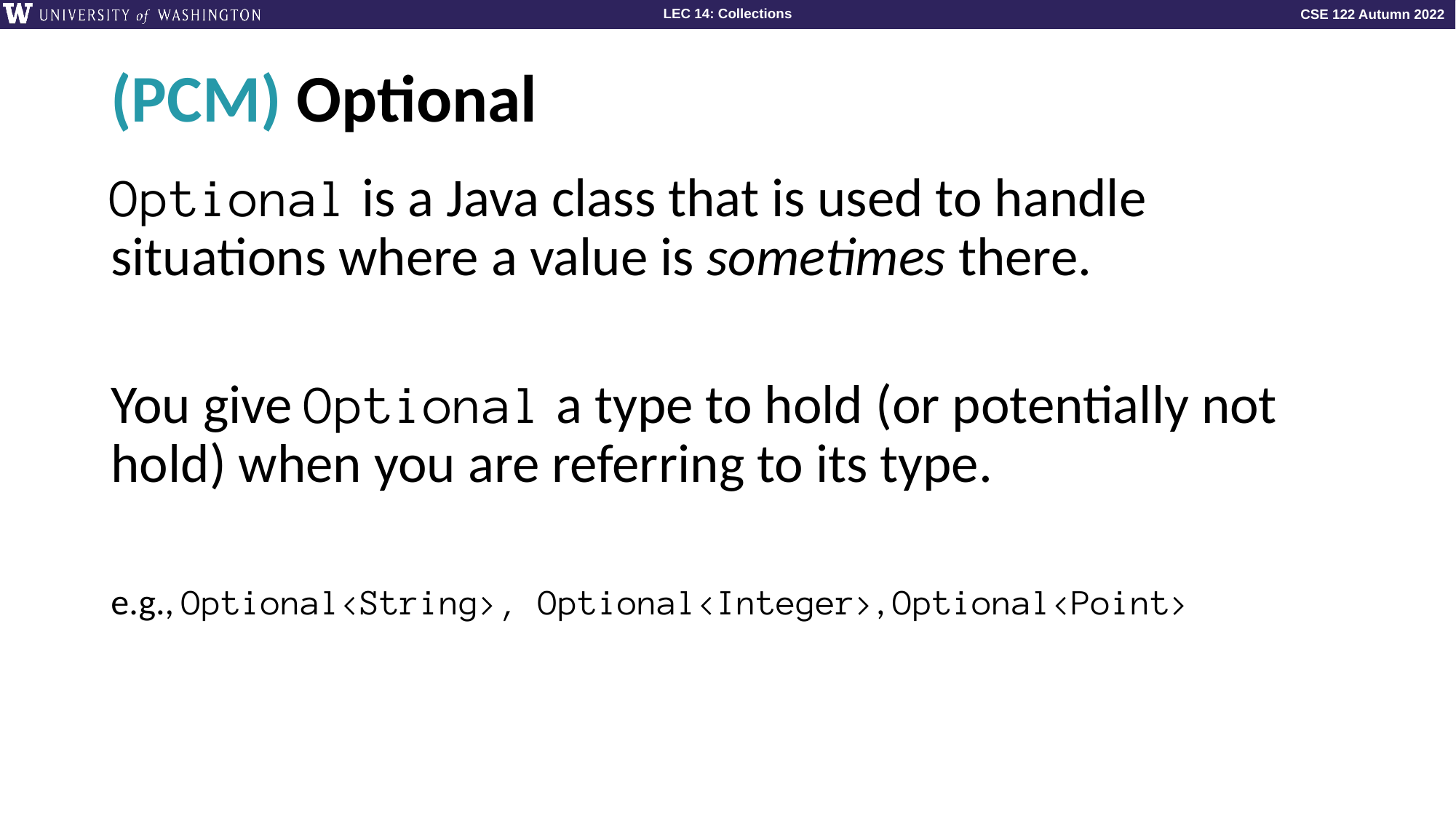

# (PCM) Optional
Optional is a Java class that is used to handle situations where a value is sometimes there.

You give Optional a type to hold (or potentially not hold) when you are referring to its type.

e.g., Optional<String>, Optional<Integer>, Optional<Point>